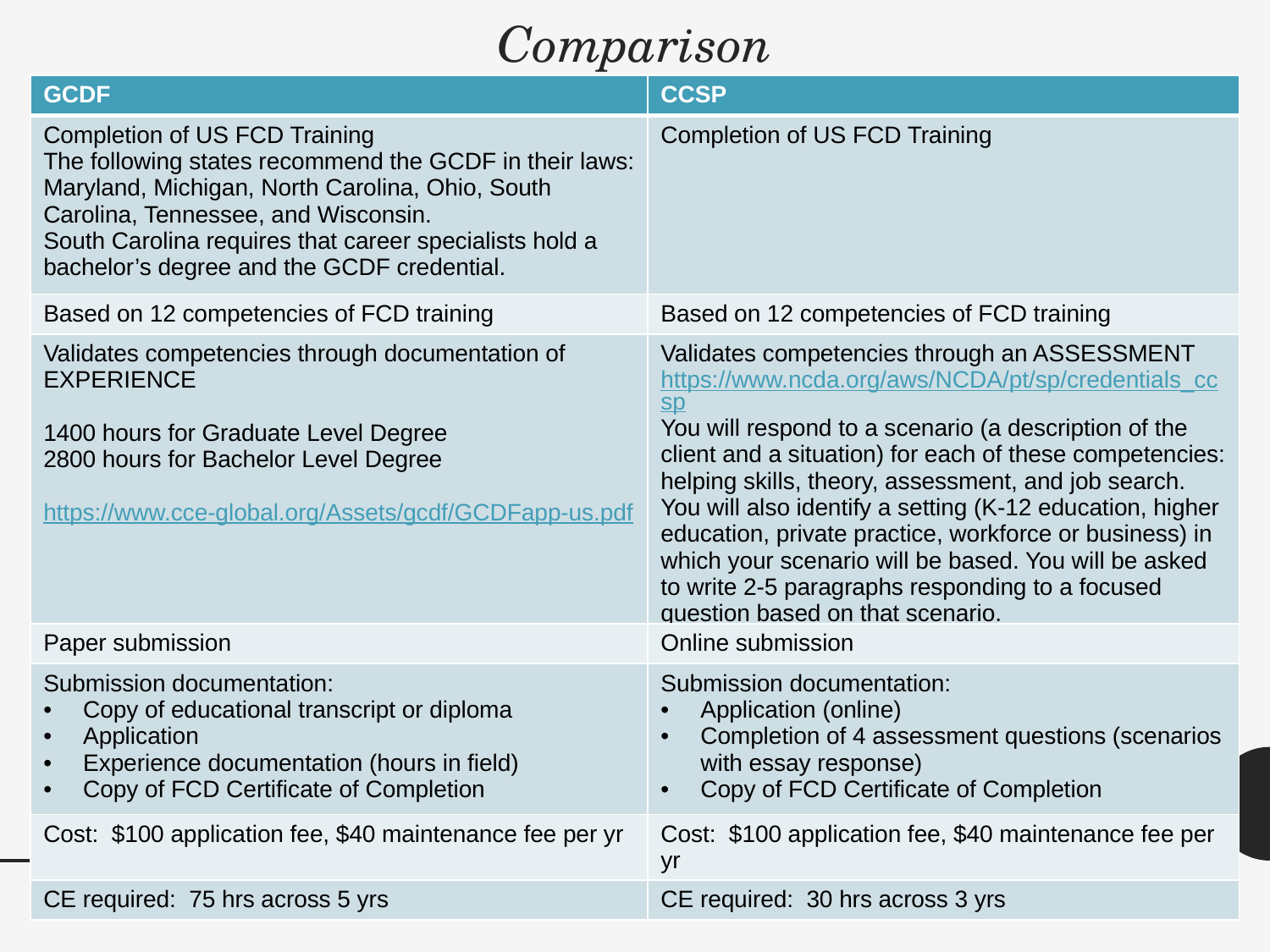

# Comparison
| GCDF | CCSP |
| --- | --- |
| Completion of US FCD Training The following states recommend the GCDF in their laws: Maryland, Michigan, North Carolina, Ohio, South Carolina, Tennessee, and Wisconsin. South Carolina requires that career specialists hold a bachelor’s degree and the GCDF credential. | Completion of US FCD Training |
| Based on 12 competencies of FCD training | Based on 12 competencies of FCD training |
| Validates competencies through documentation of EXPERIENCE 1400 hours for Graduate Level Degree 2800 hours for Bachelor Level Degree https://www.cce-global.org/Assets/gcdf/GCDFapp-us.pdf | Validates competencies through an ASSESSMENT https://www.ncda.org/aws/NCDA/pt/sp/credentials\_ccsp You will respond to a scenario (a description of the client and a situation) for each of these competencies: helping skills, theory, assessment, and job search. You will also identify a setting (K-12 education, higher education, private practice, workforce or business) in which your scenario will be based. You will be asked to write 2-5 paragraphs responding to a focused question based on that scenario. |
| Paper submission | Online submission |
| Submission documentation: Copy of educational transcript or diploma Application Experience documentation (hours in field) Copy of FCD Certificate of Completion | Submission documentation: Application (online) Completion of 4 assessment questions (scenarios with essay response) Copy of FCD Certificate of Completion |
| Cost: $100 application fee, $40 maintenance fee per yr | Cost: $100 application fee, $40 maintenance fee per yr |
| CE required: 75 hrs across 5 yrs | CE required: 30 hrs across 3 yrs |